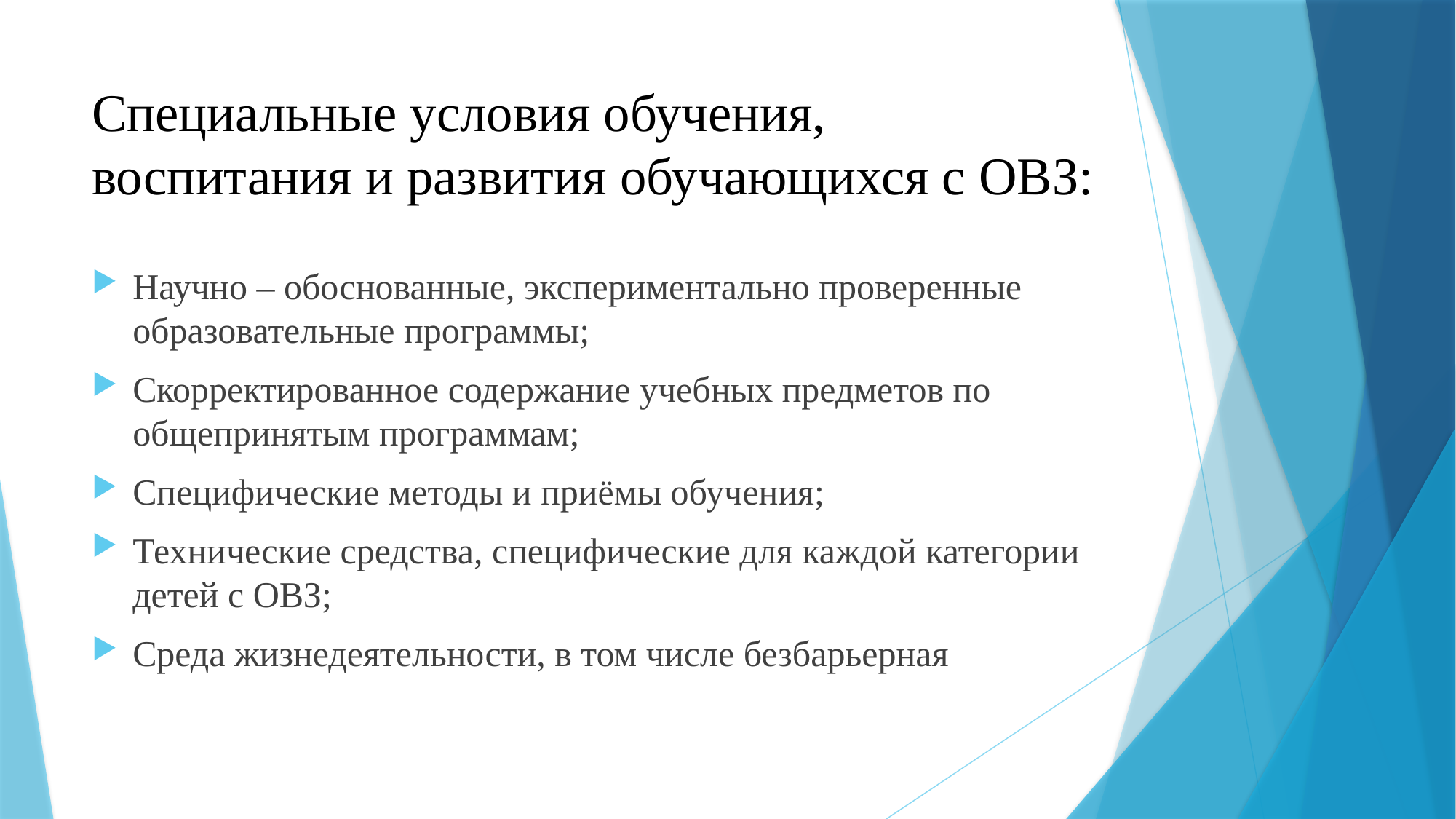

# Специальные условия обучения, воспитания и развития обучающихся с ОВЗ:
Научно – обоснованные, экспериментально проверенные образовательные программы;
Скорректированное содержание учебных предметов по общепринятым программам;
Специфические методы и приёмы обучения;
Технические средства, специфические для каждой категории детей с ОВЗ;
Среда жизнедеятельности, в том числе безбарьерная